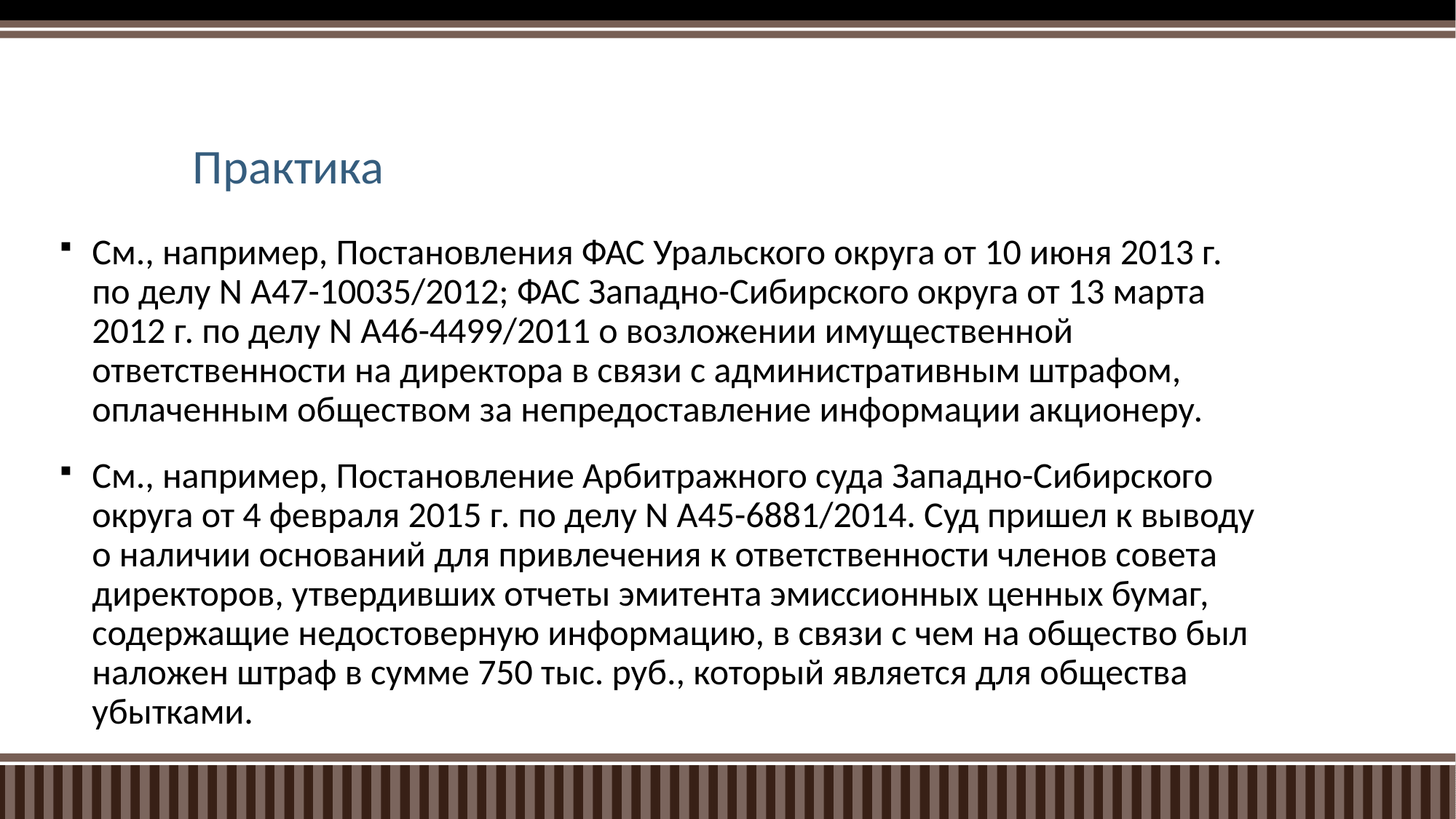

# Практика
См., например, Постановления ФАС Уральского округа от 10 июня 2013 г. по делу N А47-10035/2012; ФАС Западно-Сибирского округа от 13 марта 2012 г. по делу N А46-4499/2011 о возложении имущественной ответственности на директора в связи с административным штрафом, оплаченным обществом за непредоставление информации акционеру.
См., например, Постановление Арбитражного суда Западно-Сибирского округа от 4 февраля 2015 г. по делу N А45-6881/2014. Суд пришел к выводу о наличии оснований для привлечения к ответственности членов совета директоров, утвердивших отчеты эмитента эмиссионных ценных бумаг, содержащие недостоверную информацию, в связи с чем на общество был наложен штраф в сумме 750 тыс. руб., который является для общества убытками.